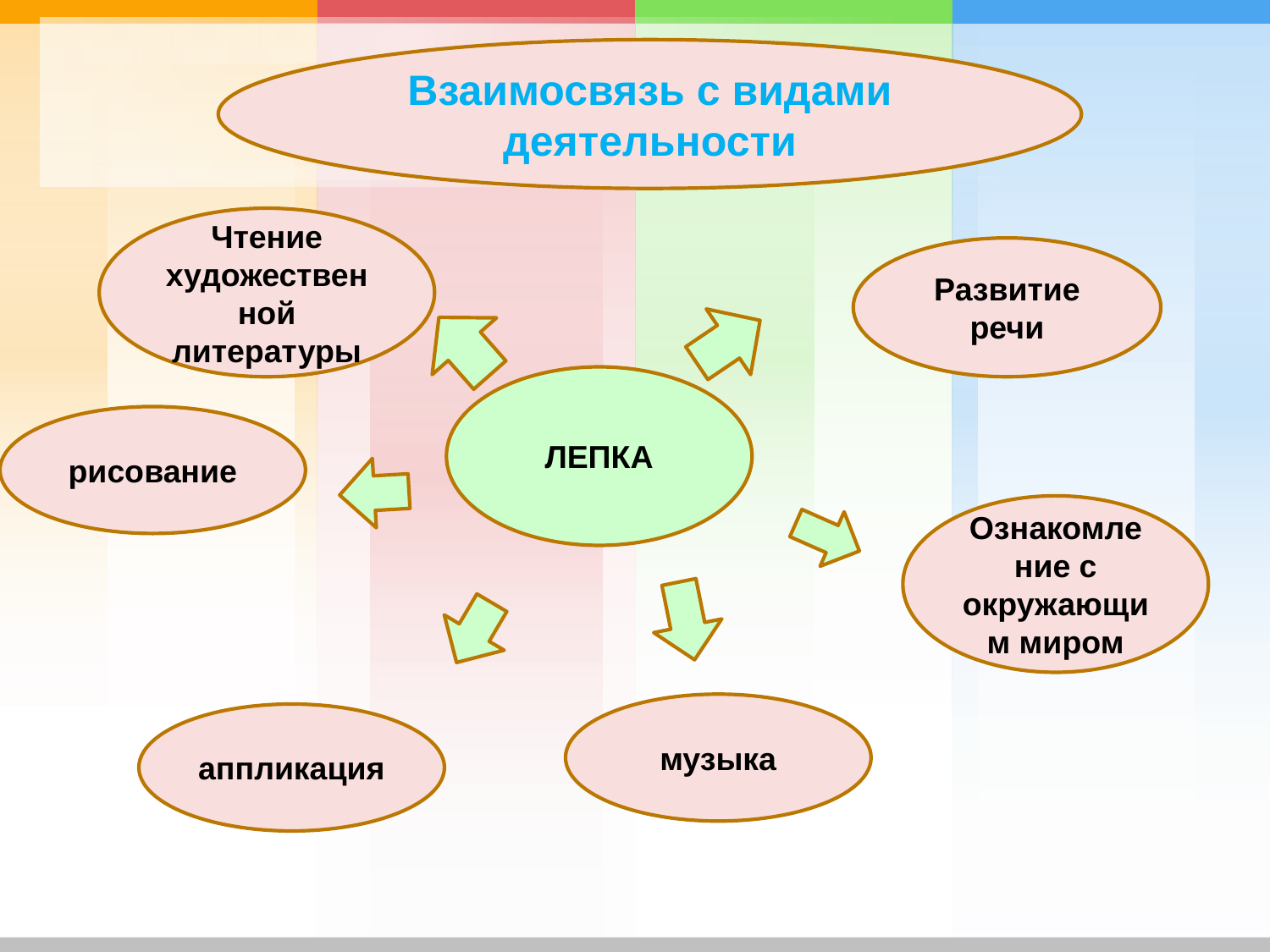

Взаимосвязь с видами деятельности
Чтение художественной литературы
Развитие речи

ЛЕПКА
рисование

Ознакомление с окружающим миром

музыка
аппликация